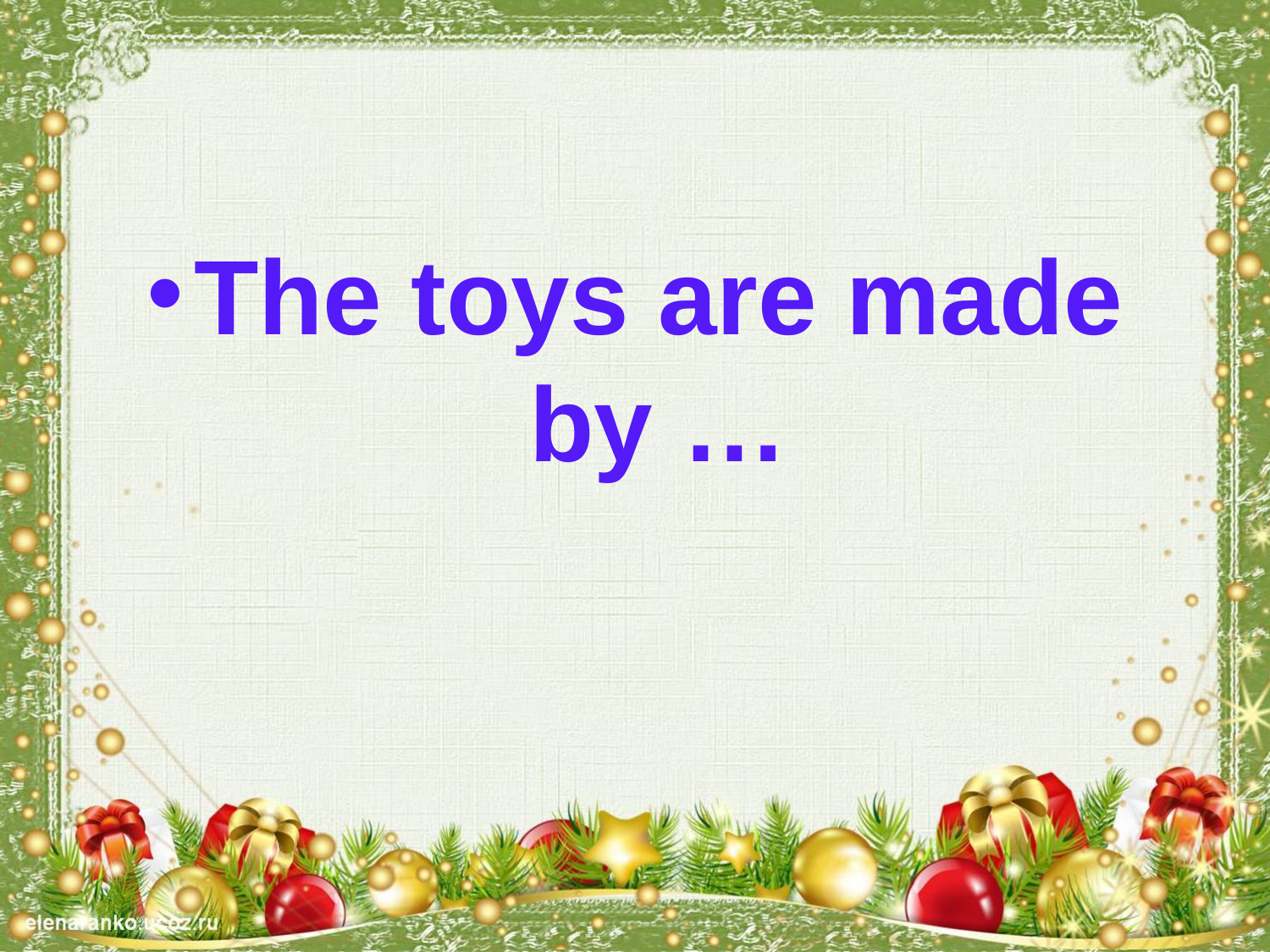

#
The toys are made by …